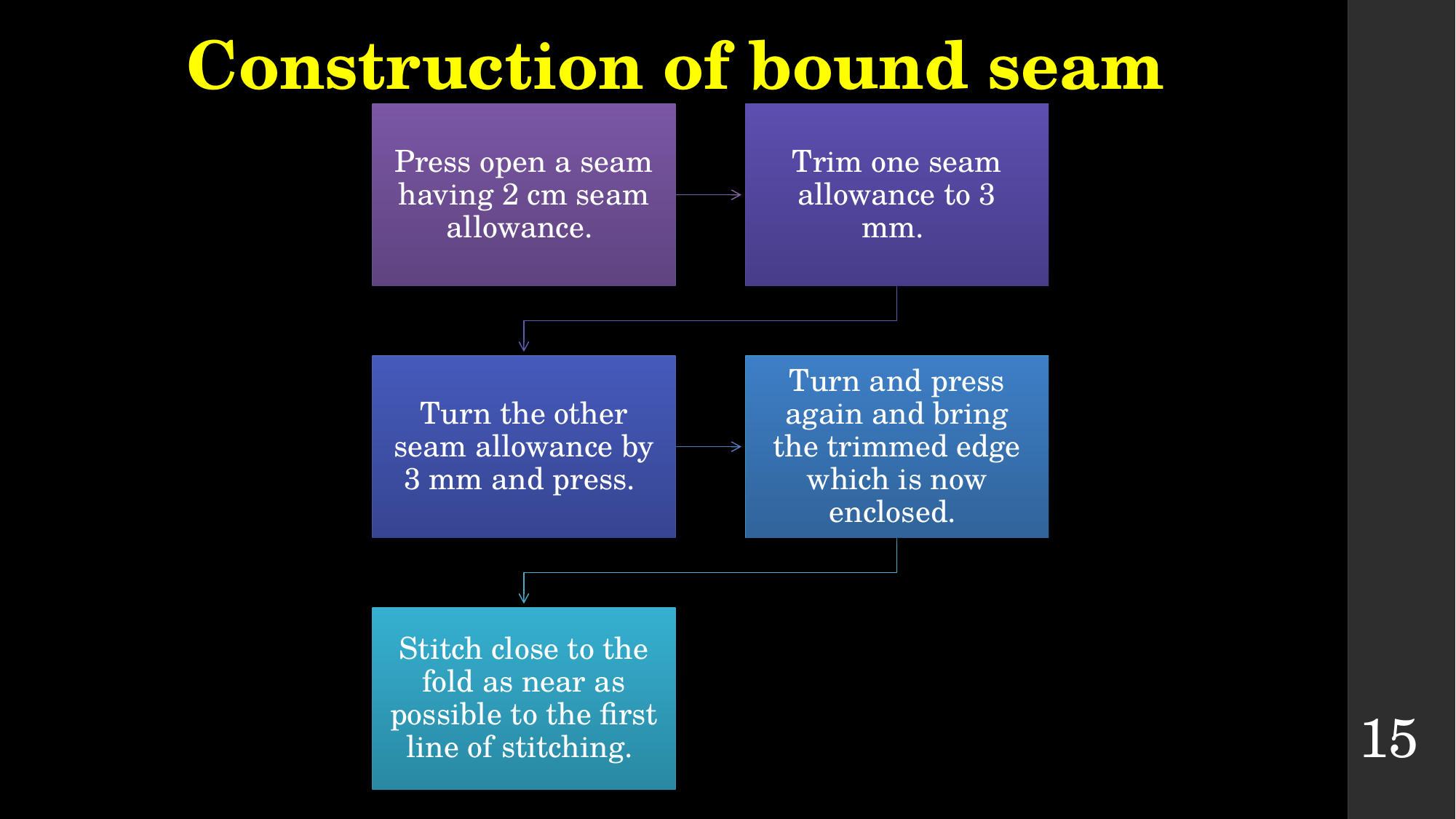

# Construction of bound seam

Press open a seam having 2 cm seam allowance.

Trim one seam allowance to 3 mm.

Turn the other seam allowance by 3 mm and press.

Turn and press again and bring the trimmed edge which is now enclosed.
Stitch close to the fold as near as possible to the first line of stitching.
15